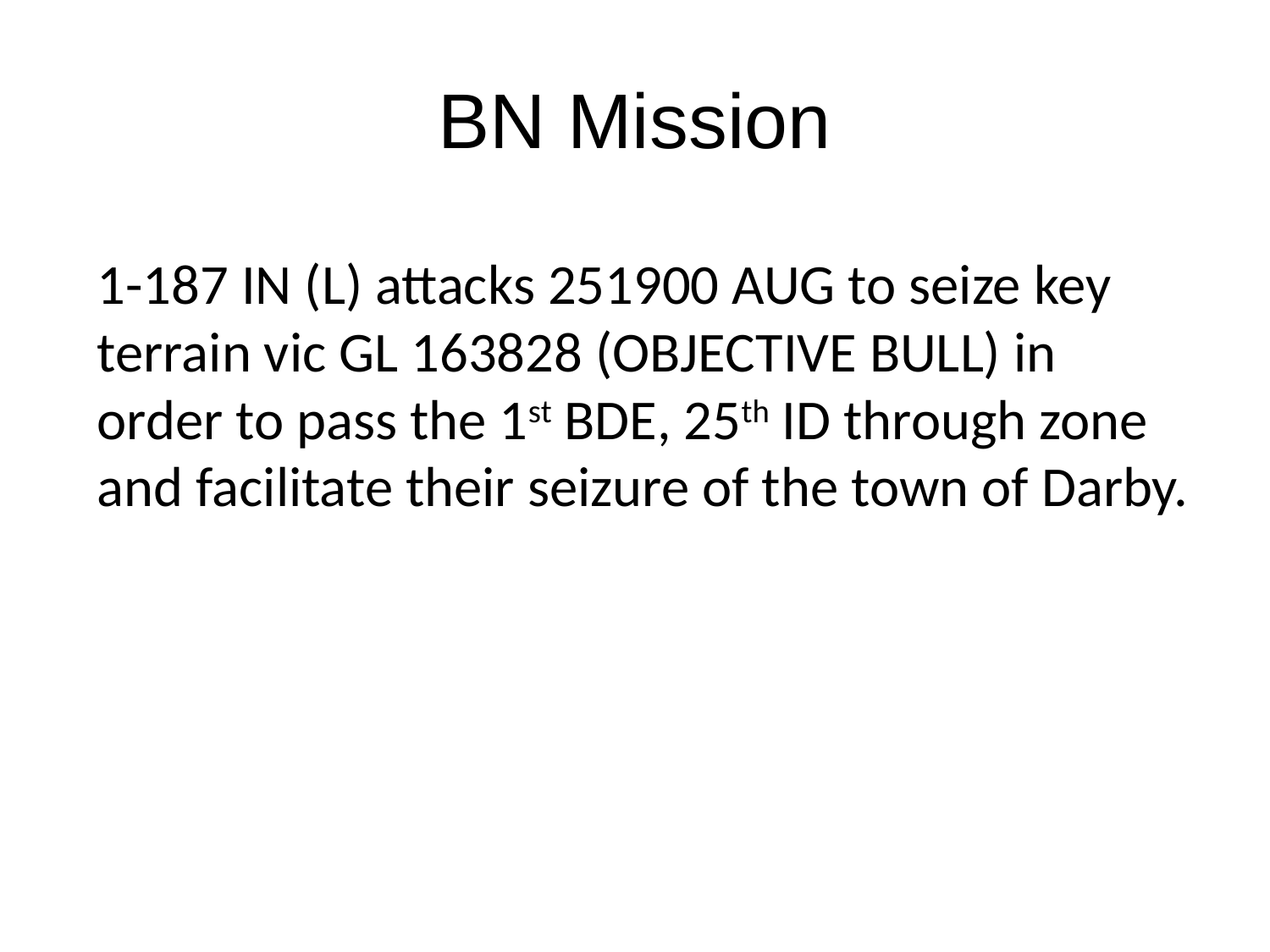

# BN Mission
1-187 IN (L) attacks 251900 AUG to seize key terrain vic GL 163828 (OBJECTIVE BULL) in order to pass the 1st BDE, 25th ID through zone and facilitate their seizure of the town of Darby.